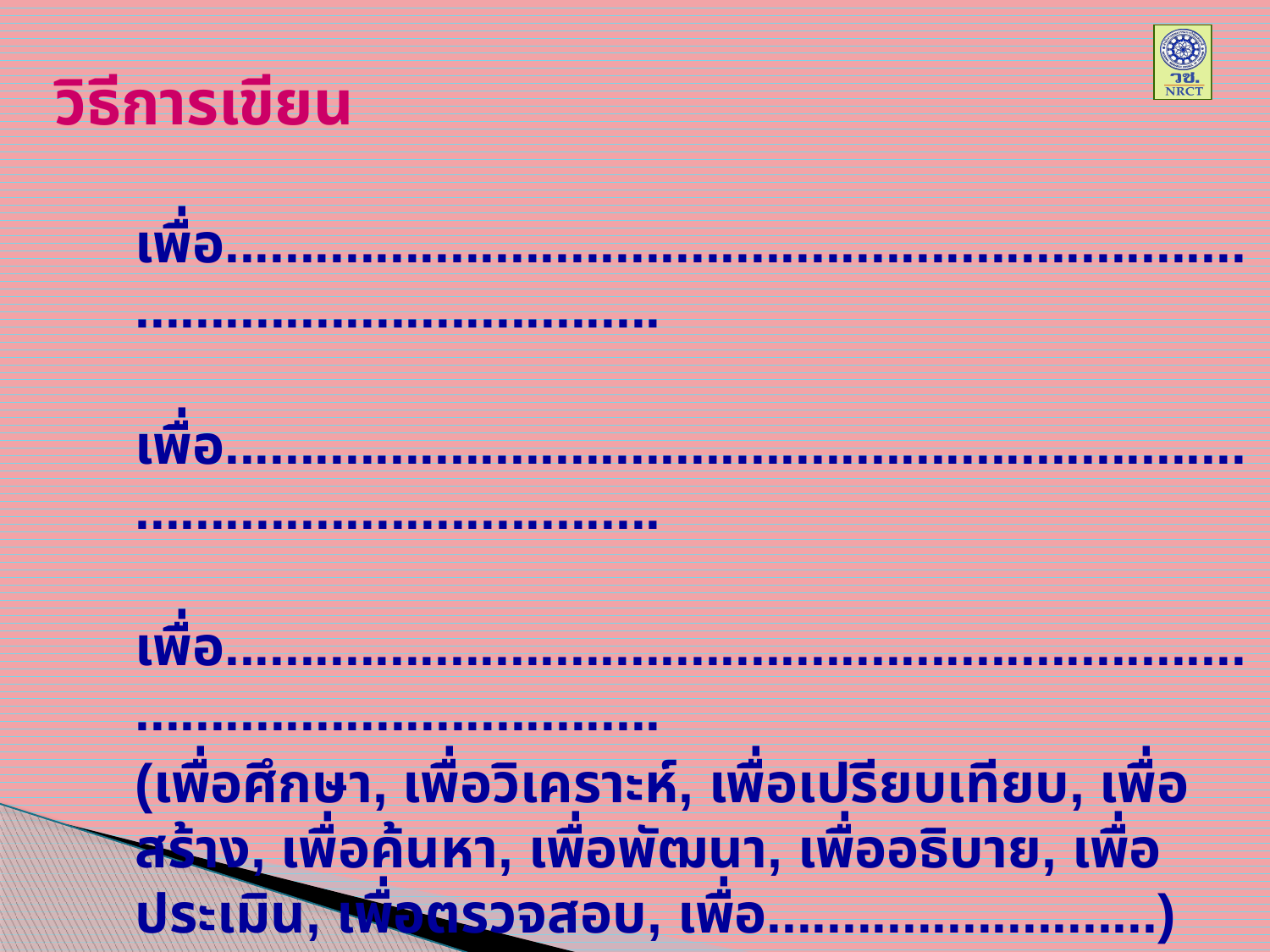

วิธีการเขียน
	เพื่อ.......................................................................................................
	เพื่อ.......................................................................................................
	เพื่อ.......................................................................................................
	(เพื่อศึกษา, เพื่อวิเคราะห์, เพื่อเปรียบเทียบ, เพื่อสร้าง, เพื่อค้นหา, เพื่อพัฒนา, เพื่ออธิบาย, เพื่อประเมิน, เพื่อตรวจสอบ, เพื่อ..........................)